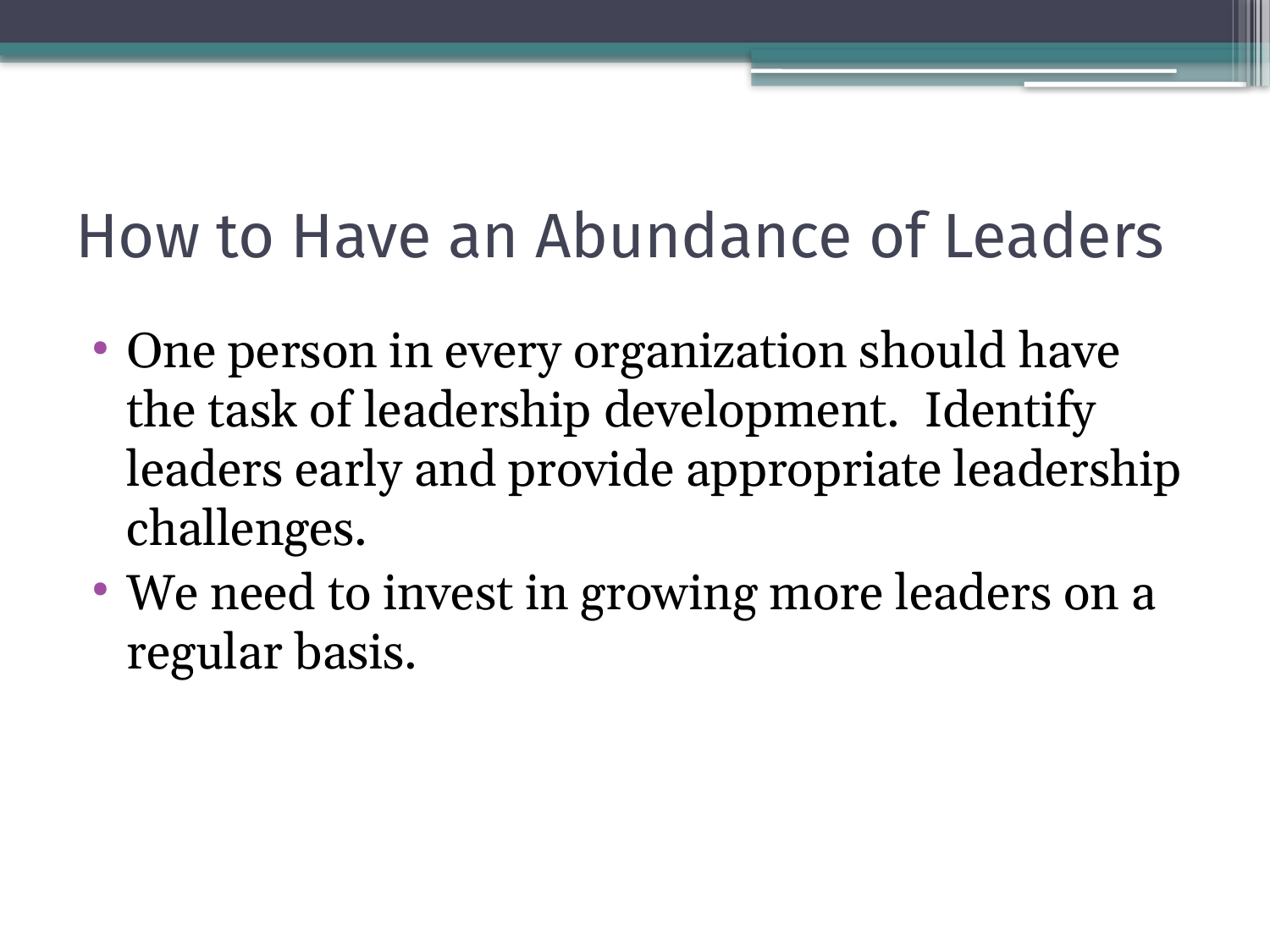

# How to Have an Abundance of Leaders
One person in every organization should have the task of leadership development.  Identify leaders early and provide appropriate leadership challenges.
We need to invest in growing more leaders on a regular basis.